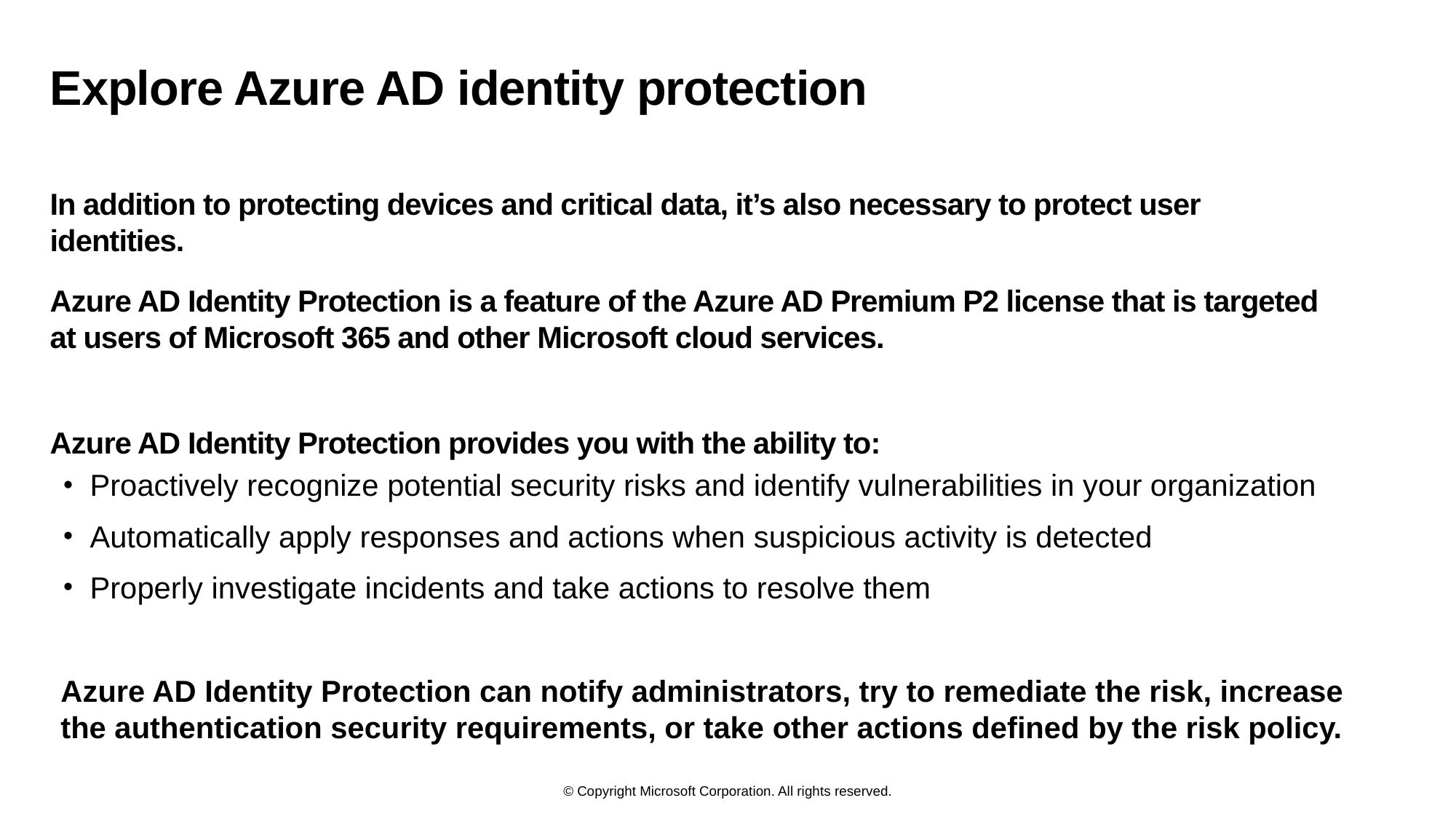

# Explore Azure AD identity protection
In addition to protecting devices and critical data, it’s also necessary to protect user identities.
Azure AD Identity Protection is a feature of the Azure AD Premium P2 license that is targeted at users of Microsoft 365 and other Microsoft cloud services.
Azure AD Identity Protection provides you with the ability to:
Proactively recognize potential security risks and identify vulnerabilities in your organization
Automatically apply responses and actions when suspicious activity is detected
Properly investigate incidents and take actions to resolve them
Azure AD Identity Protection can notify administrators, try to remediate the risk, increase the authentication security requirements, or take other actions defined by the risk policy.